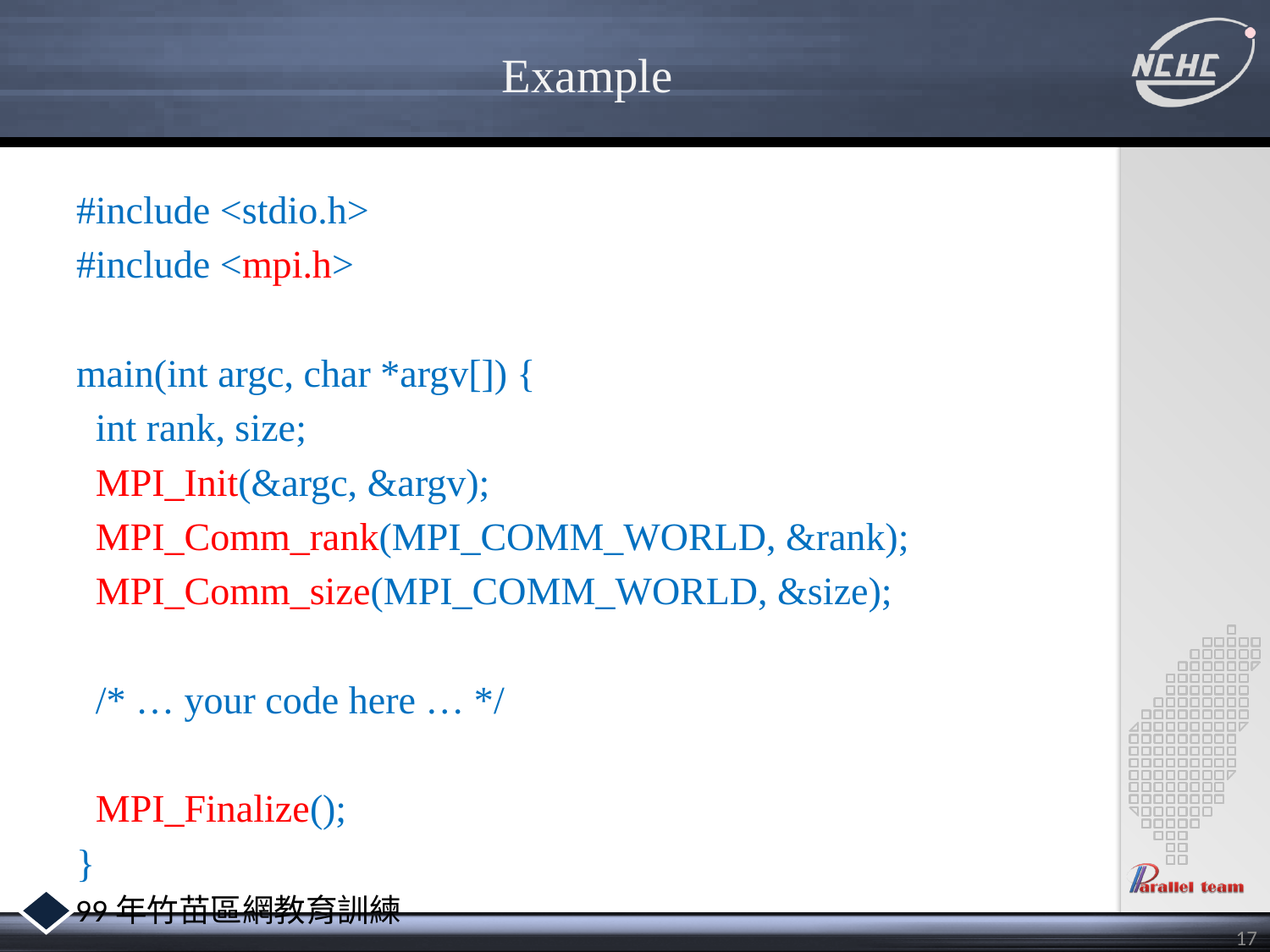

# Example
#include <stdio.h>
#include <mpi.h>

main(int argc, char *argv[]) {
  int rank, size;
  MPI_Init(&argc, &argv);
  MPI_Comm_rank(MPI_COMM_WORLD, &rank);
  MPI_Comm_size(MPI_COMM_WORLD, &size);

  /* … your code here … */

  MPI_Finalize();
}
17